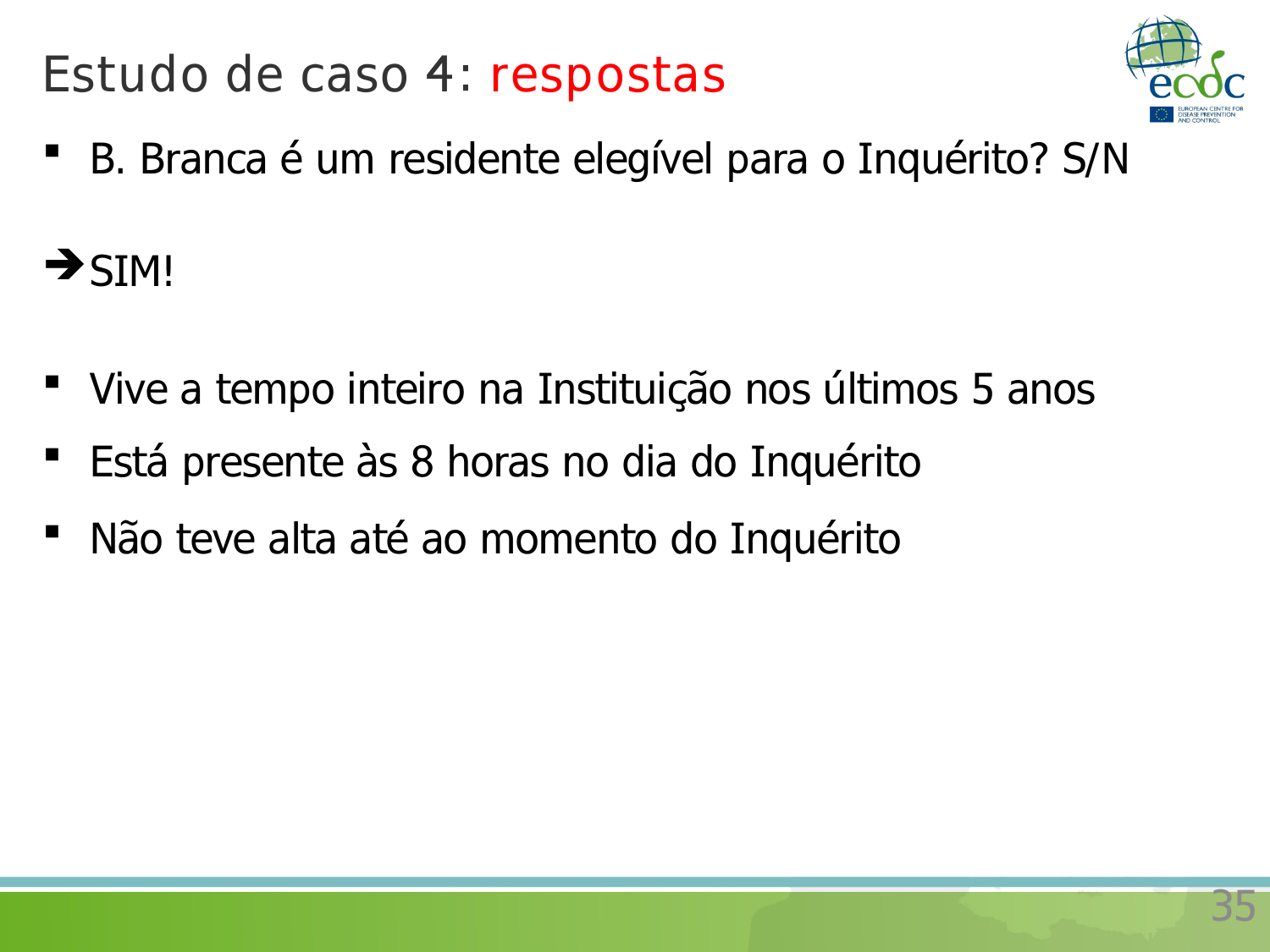

# Estudo de caso 4: respostas
B. Branca é um residente elegível para o Inquérito? S/N

SIM!

Vive a tempo inteiro na Instituição nos últimos 5 anos
Está presente às 8 horas no dia do Inquérito
Não teve alta até ao momento do Inquérito

35